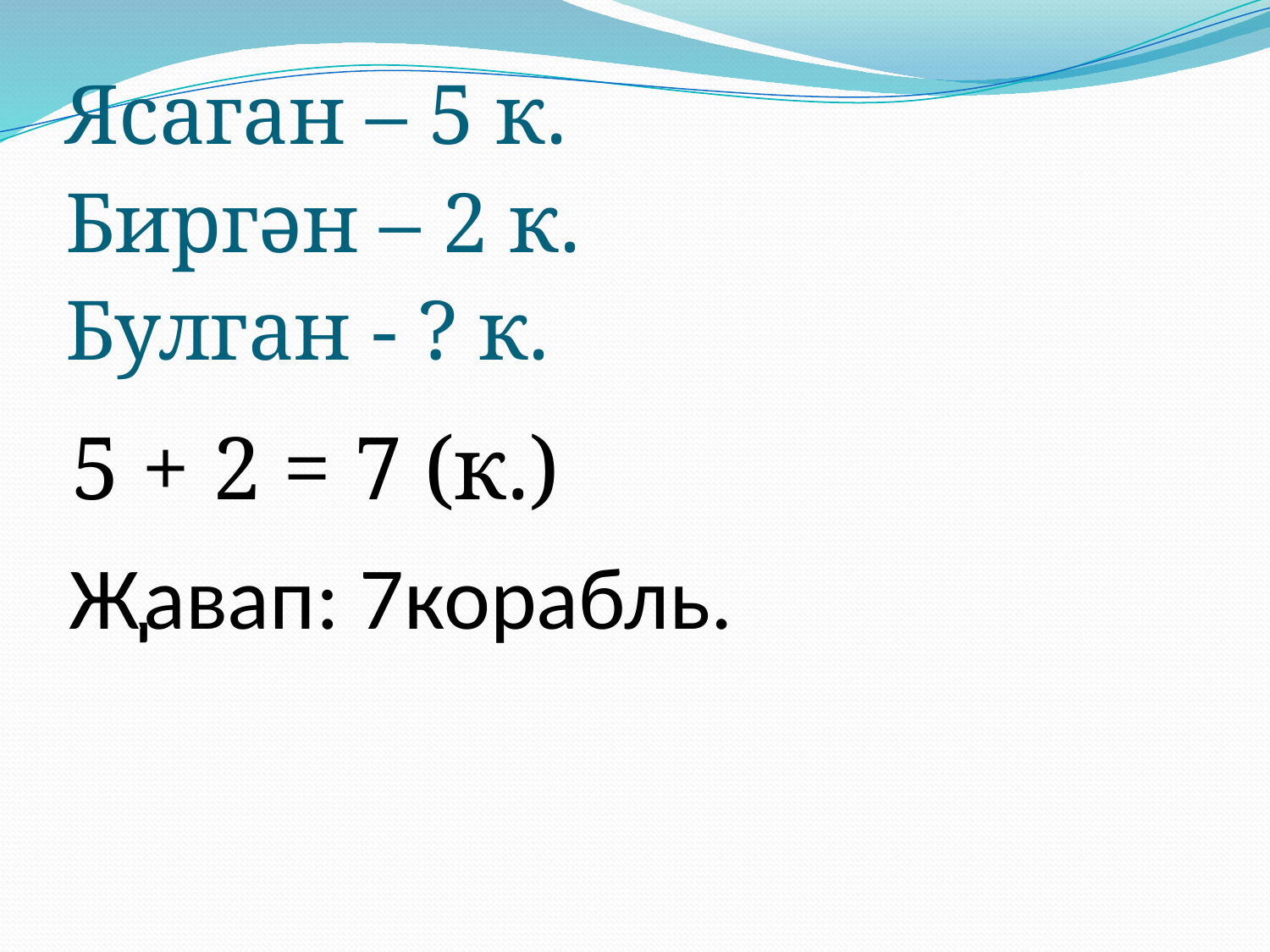

Ясаган – 5 к.
Биргән – 2 к.
Булган - ? к.
5 + 2 = 7 (к.)
# Җавап: 7корабль.